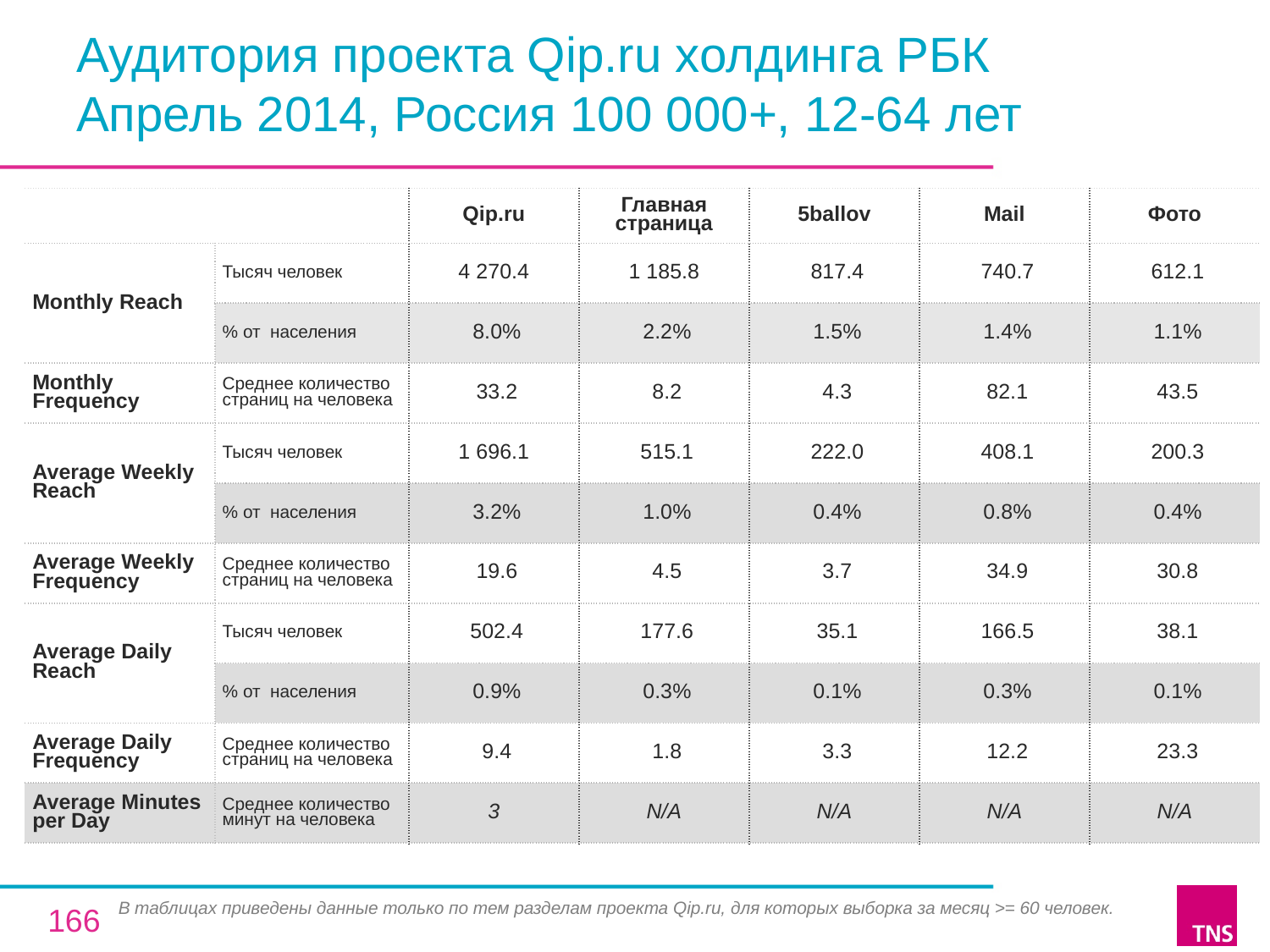

# Аудитория проекта Qip.ru холдинга РБК Апрель 2014, Россия 100 000+, 12-64 лет
|  |  | Qip.ru | Главная страница | 5ballov | Mail | Фото |
| --- | --- | --- | --- | --- | --- | --- |
| Monthly Reach | Тысяч человек | 4 270.4 | 1 185.8 | 817.4 | 740.7 | 612.1 |
|  | % от населения | 8.0% | 2.2% | 1.5% | 1.4% | 1.1% |
| Monthly Frequency | Среднее количество страниц на человека | 33.2 | 8.2 | 4.3 | 82.1 | 43.5 |
| Average Weekly Reach | Тысяч человек | 1 696.1 | 515.1 | 222.0 | 408.1 | 200.3 |
|  | % от населения | 3.2% | 1.0% | 0.4% | 0.8% | 0.4% |
| Average Weekly Frequency | Среднее количество страниц на человека | 19.6 | 4.5 | 3.7 | 34.9 | 30.8 |
| Average Daily Reach | Тысяч человек | 502.4 | 177.6 | 35.1 | 166.5 | 38.1 |
|  | % от населения | 0.9% | 0.3% | 0.1% | 0.3% | 0.1% |
| Average Daily Frequency | Среднее количество страниц на человека | 9.4 | 1.8 | 3.3 | 12.2 | 23.3 |
| Average Minutes per Day | Среднее количество минут на человека | 3 | N/A | N/A | N/A | N/A |
В таблицах приведены данные только по тем разделам проекта Qip.ru, для которых выборка за месяц >= 60 человек.
166